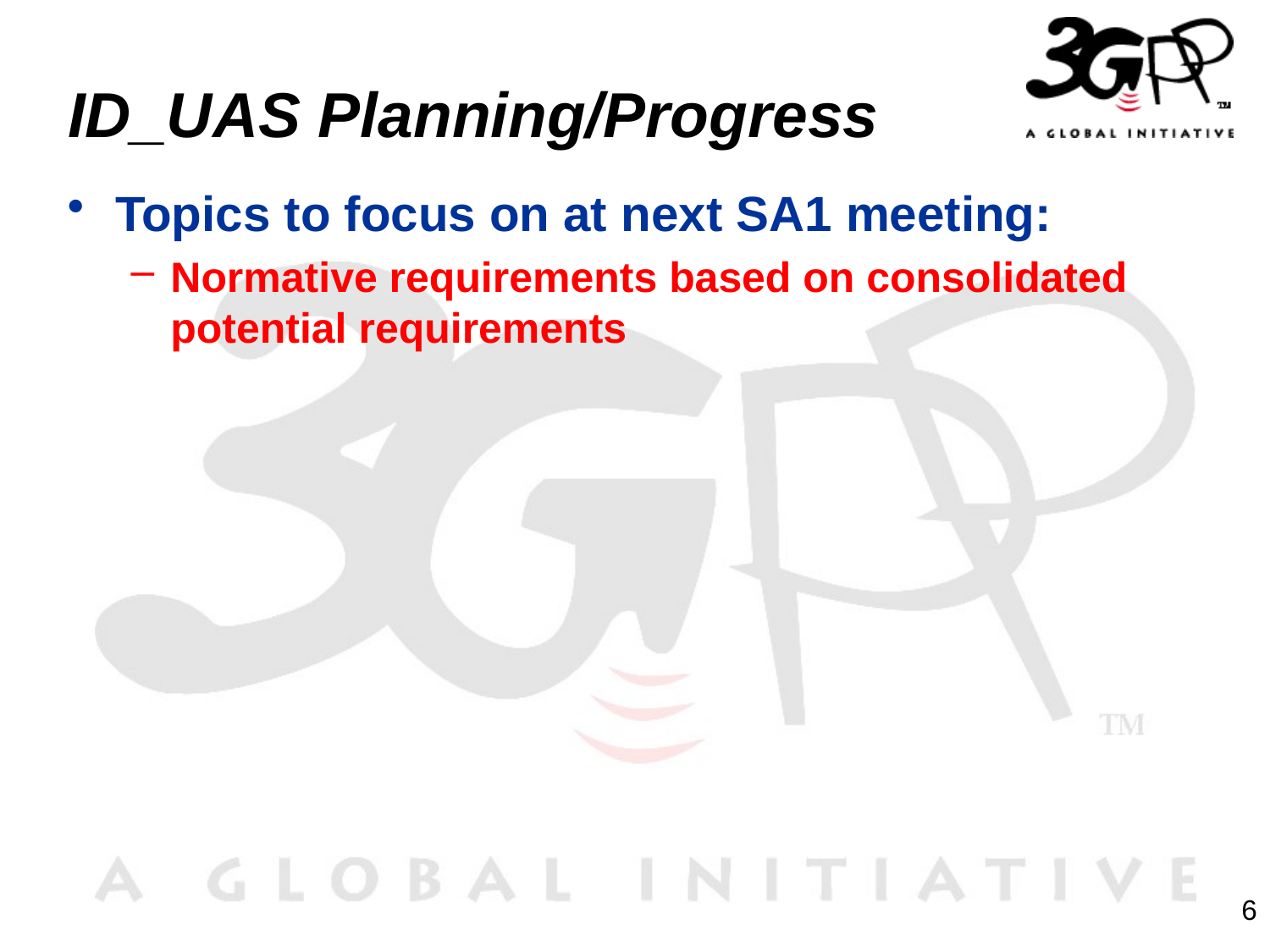

# ID_UAS Planning/Progress
Topics to focus on at next SA1 meeting:
Normative requirements based on consolidated potential requirements
6